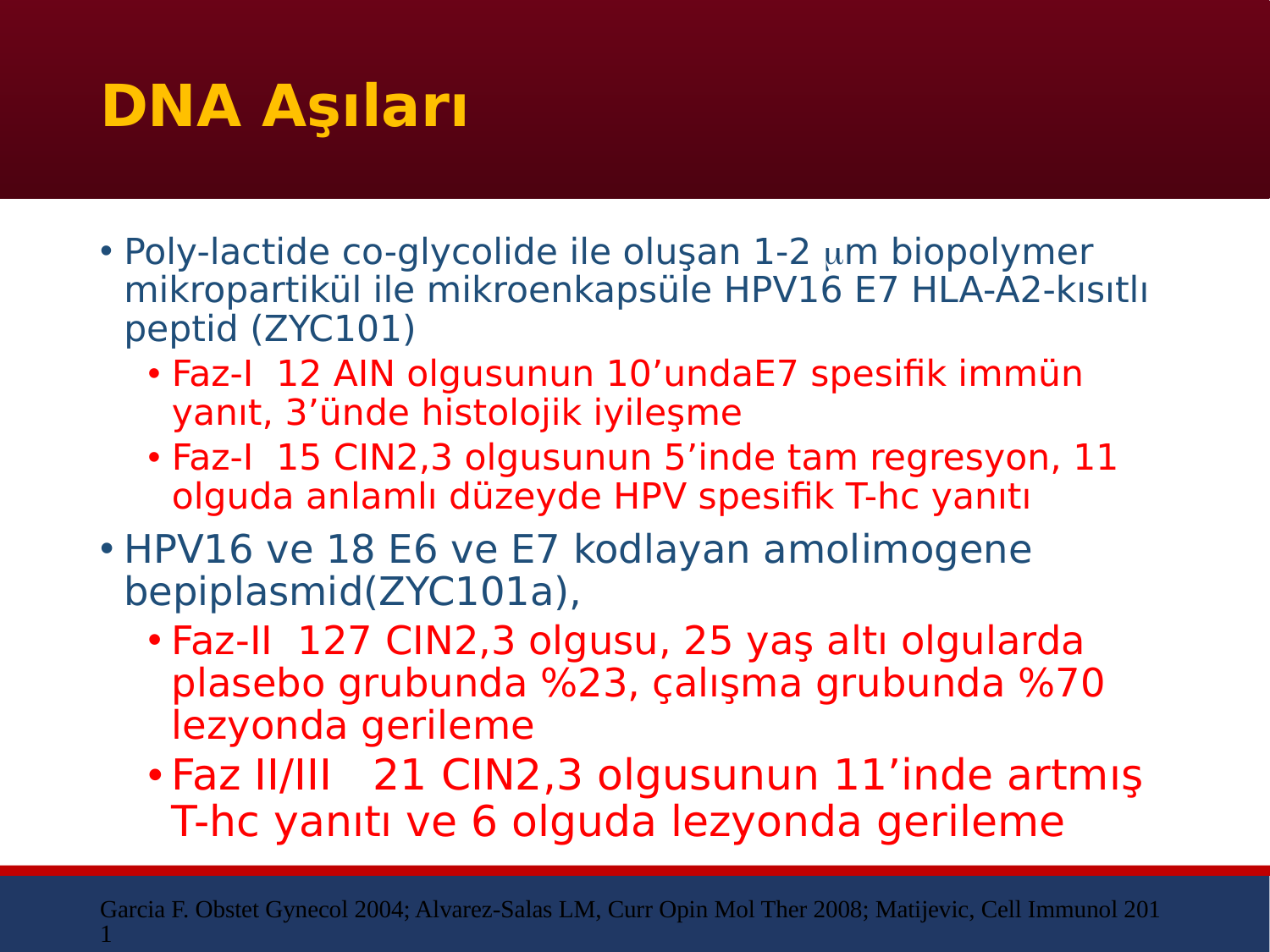

# DNA Aşıları
Poly-lactide co-glycolide ile oluşan 1-2 μm biopolymer mikropartikül ile mikroenkapsüle HPV16 E7 HLA-A2-kısıtlı peptid (ZYC101)
Faz-I  12 AIN olgusunun 10’undaE7 spesifik immün yanıt, 3’ünde histolojik iyileşme
Faz-I  15 CIN2,3 olgusunun 5’inde tam regresyon, 11 olguda anlamlı düzeyde HPV spesifik T-hc yanıtı
HPV16 ve 18 E6 ve E7 kodlayan amolimogene bepiplasmid(ZYC101a),
Faz-II  127 CIN2,3 olgusu, 25 yaş altı olgularda plasebo grubunda %23, çalışma grubunda %70 lezyonda gerileme
Faz II/III   21 CIN2,3 olgusunun 11’inde artmış T-hc yanıtı ve 6 olguda lezyonda gerileme
Garcia F. Obstet Gynecol 2004; Alvarez-Salas LM, Curr Opin Mol Ther 2008; Matijevic, Cell Immunol 2011